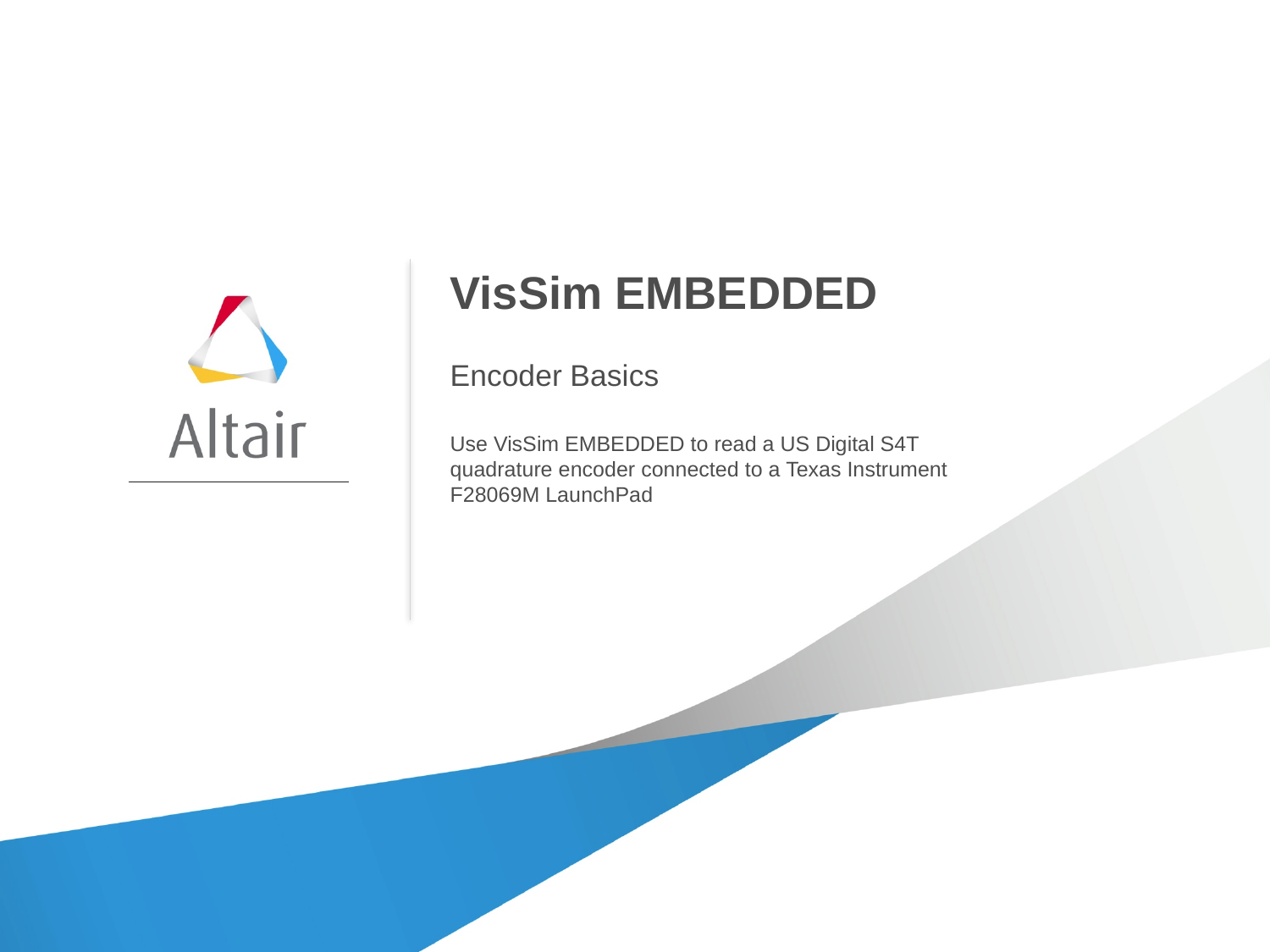

VisSim EMBEDDED

Encoder Basics

Use VisSim EMBEDDED to read a US Digital S4T quadrature encoder connected to a Texas Instrument F28069M LaunchPad